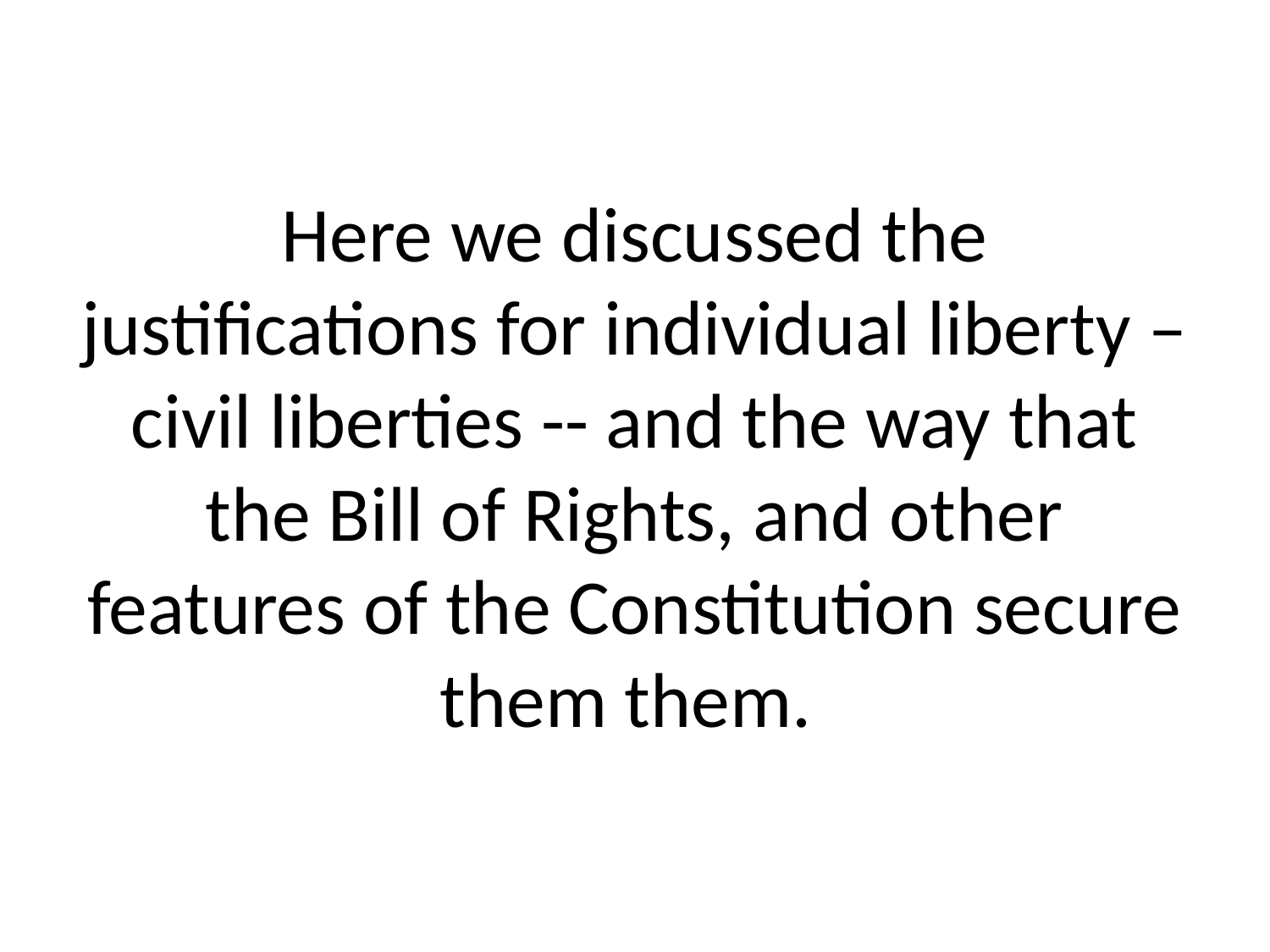

# Here we discussed the justifications for individual liberty – civil liberties -- and the way that the Bill of Rights, and other features of the Constitution secure them them.